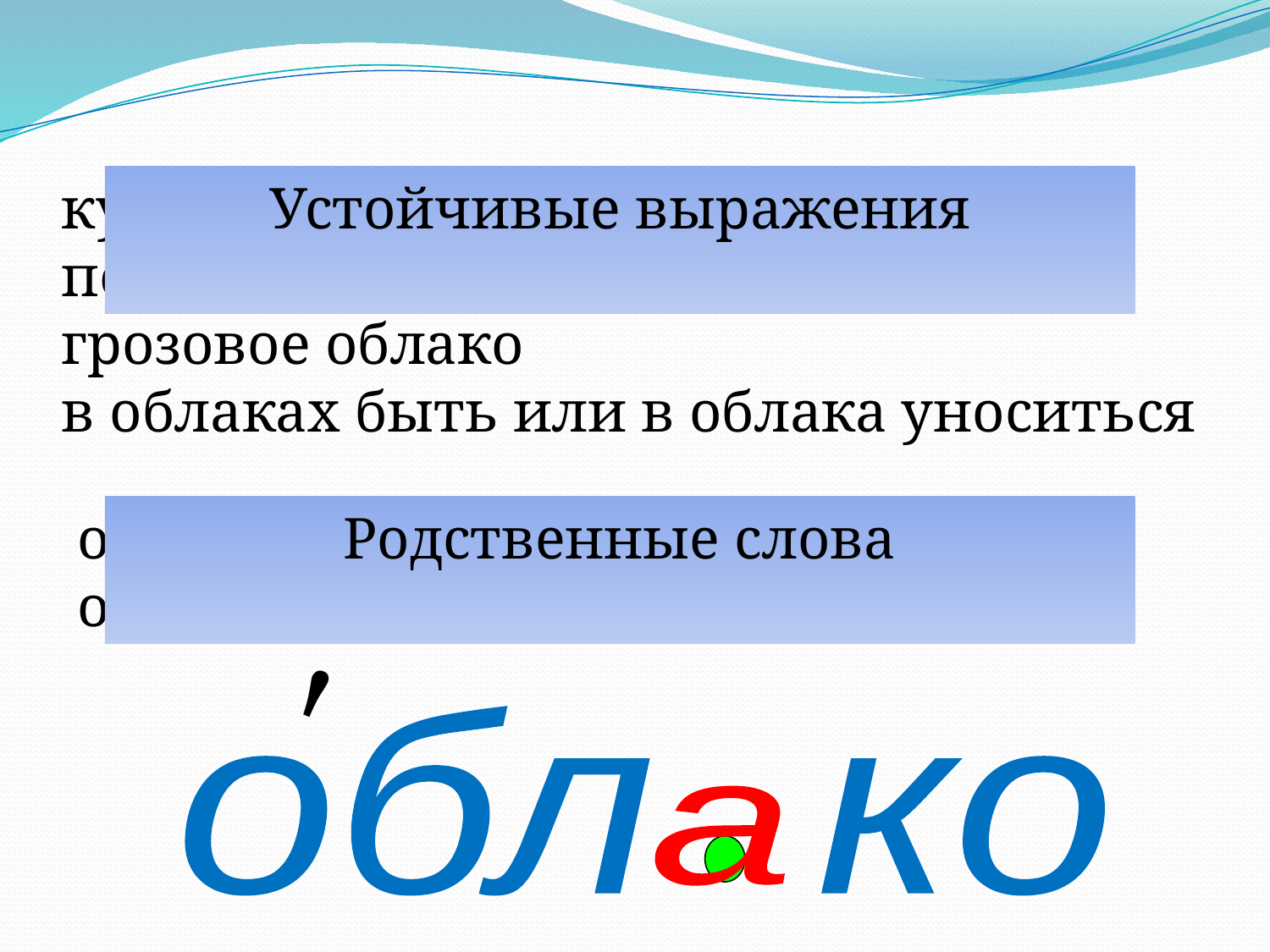

Устойчивые выражения

кучевое облако
перистое облако
грозовое облако
в облаках быть или в облака уноситься
Родственные слова

облачко, облачность
облачный, заоблачный, облачно
′
обл  ко
а